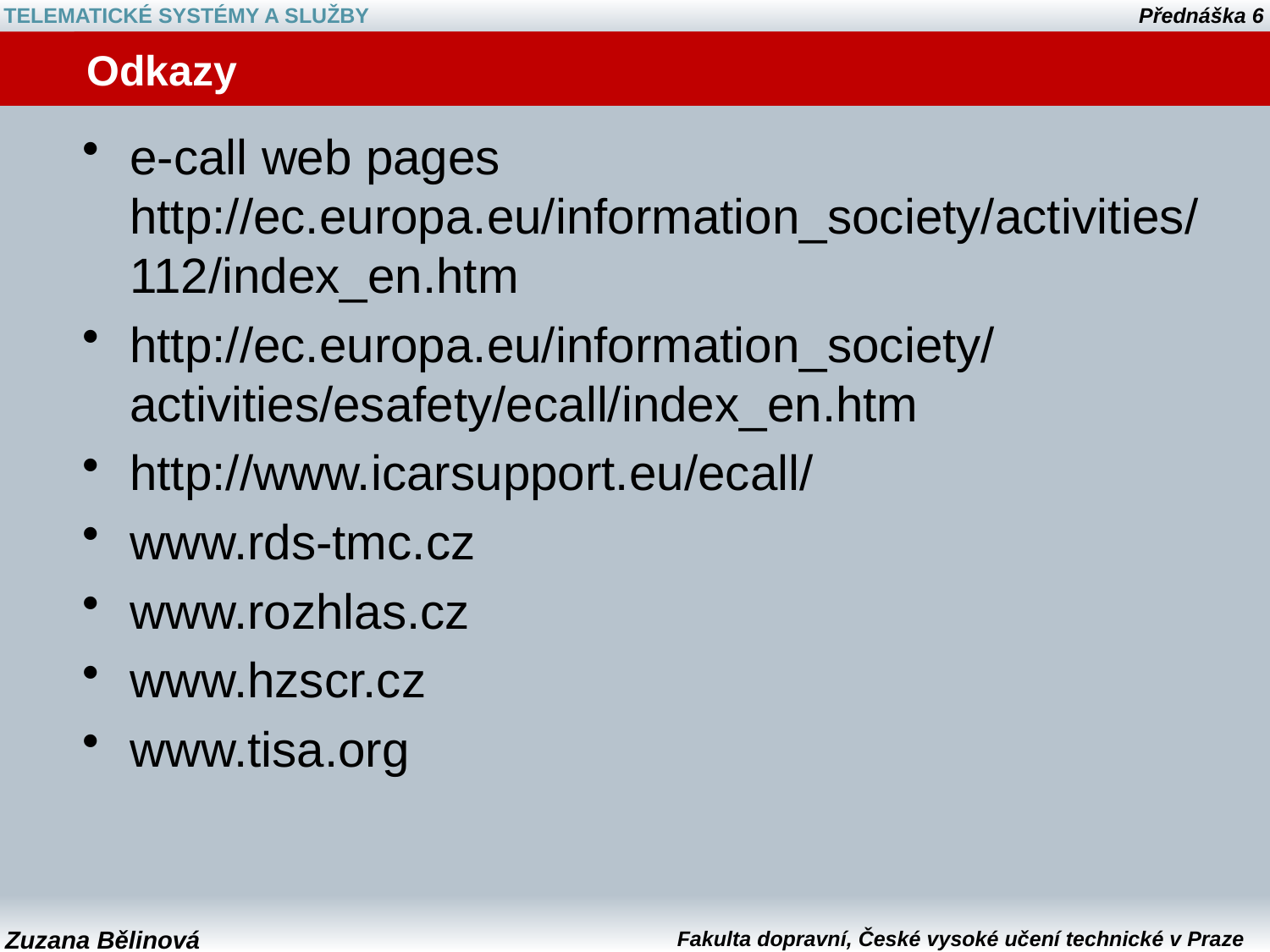

# Odkazy
e-call web pages http://ec.europa.eu/information_society/activities/112/index_en.htm
http://ec.europa.eu/information_society/activities/esafety/ecall/index_en.htm
http://www.icarsupport.eu/ecall/
www.rds-tmc.cz
www.rozhlas.cz
www.hzscr.cz
www.tisa.org